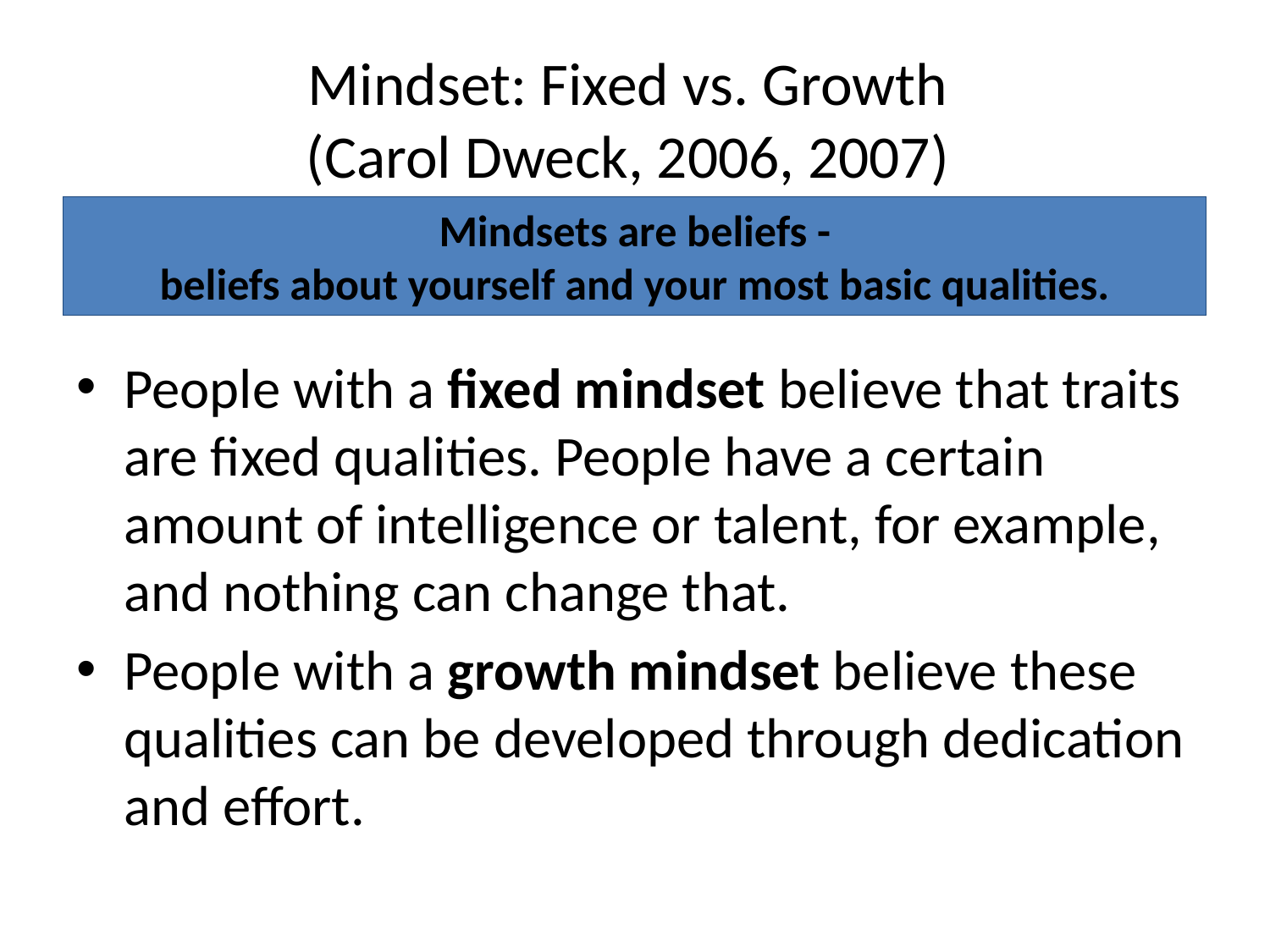

# Mindset: Fixed vs. Growth (Carol Dweck, 2006, 2007)
Mindsets are beliefs -
beliefs about yourself and your most basic qualities.
People with a fixed mindset believe that traits are fixed qualities. People have a certain amount of intelligence or talent, for example, and nothing can change that.
People with a growth mindset believe these qualities can be developed through dedication and effort.